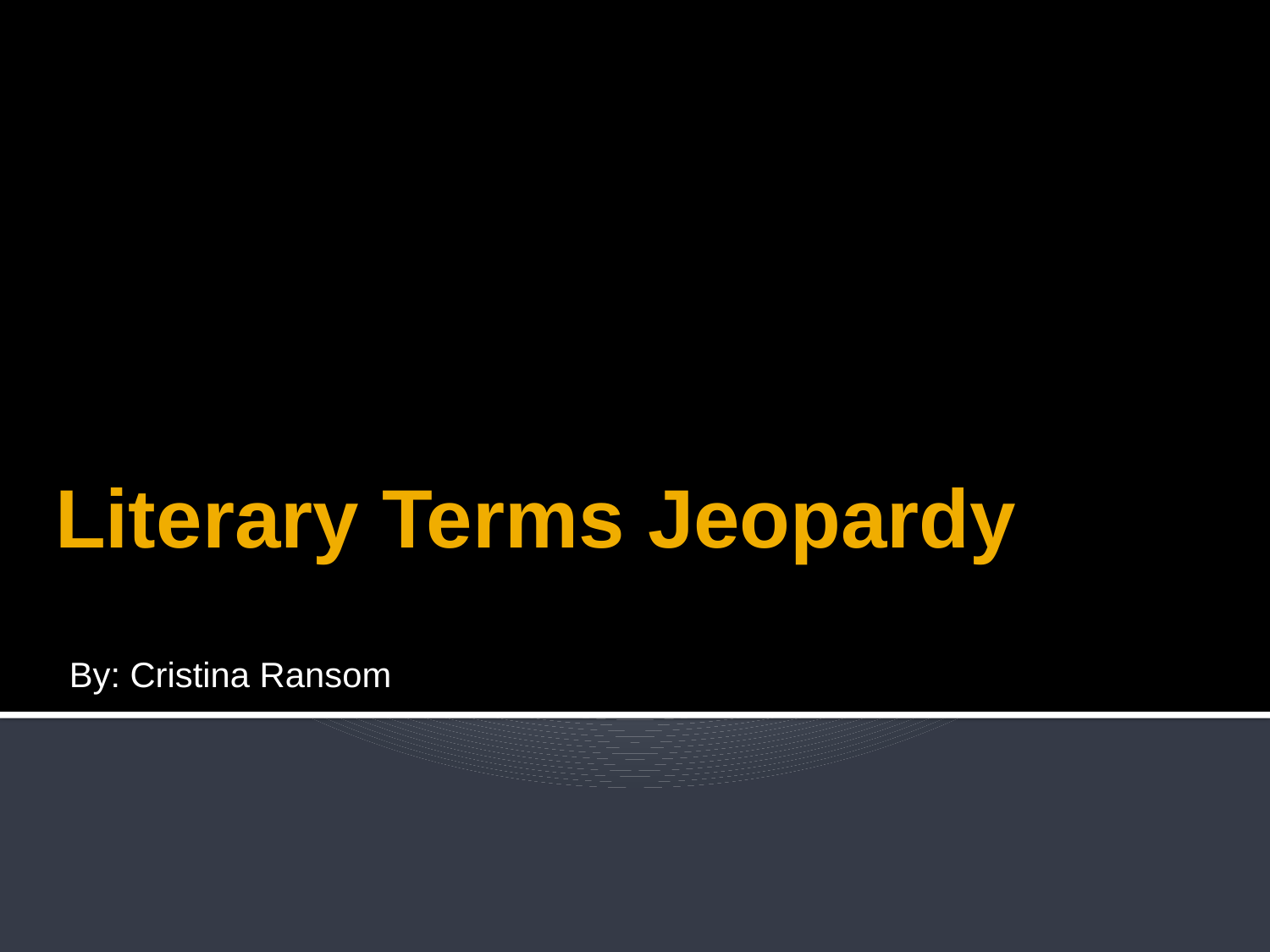

# Literary Terms Jeopardy
By: Cristina Ransom